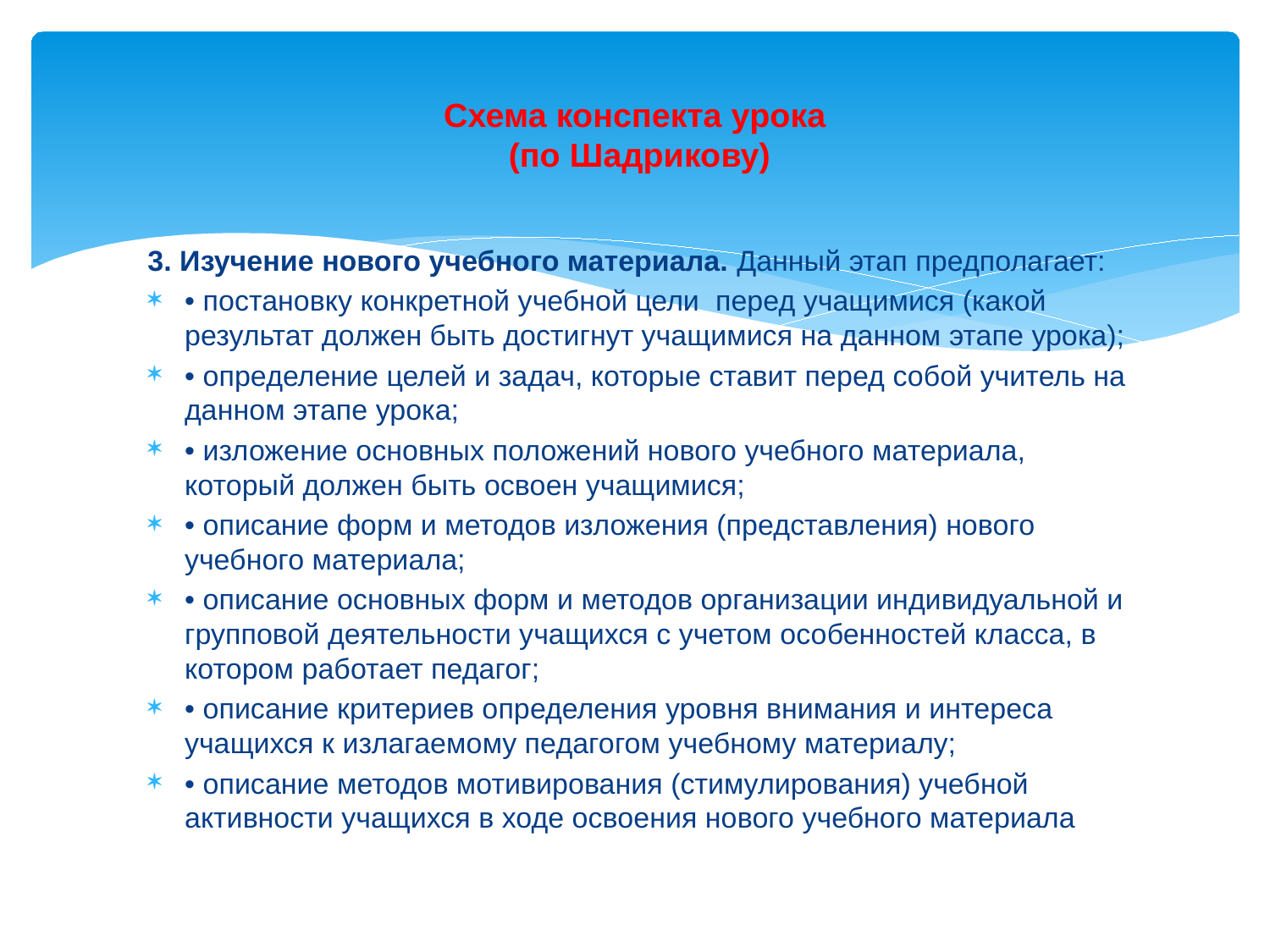

# Схема конспекта урока (по Шадрикову)
3. Изучение нового учебного материала. Данный этап предполагает:
• постановку конкретной учебной цели  перед учащимися (какой результат должен быть достигнут учащимися на данном этапе урока);
• определение целей и задач, которые ставит перед собой учитель на данном этапе урока;
• изложение основных положений нового учебного материала, который должен быть освоен учащимися;
• описание форм и методов изложения (представления) нового учебного материала;
• описание основных форм и методов организации индивидуальной и групповой деятельности учащихся с учетом особенностей класса, в котором работает педагог;
• описание критериев определения уровня внимания и интереса учащихся к излагаемому педагогом учебному материалу;
• описание методов мотивирования (стимулирования) учебной активности учащихся в ходе освоения нового учебного материала